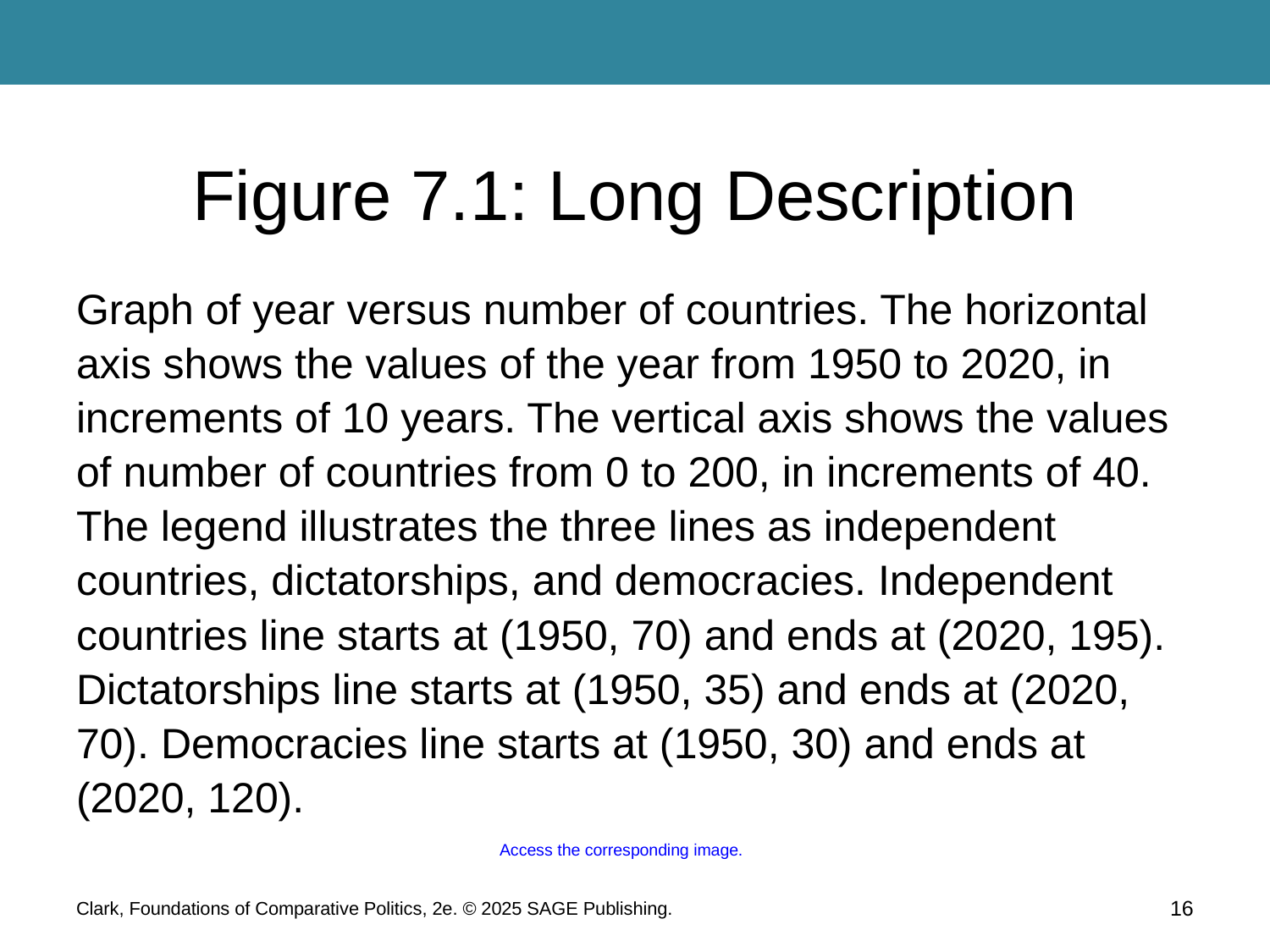

# Figure 7.1: Long Description
Graph of year versus number of countries. The horizontal axis shows the values of the year from 1950 to 2020, in increments of 10 years. The vertical axis shows the values of number of countries from 0 to 200, in increments of 40. The legend illustrates the three lines as independent countries, dictatorships, and democracies. Independent countries line starts at (1950, 70) and ends at (2020, 195). Dictatorships line starts at (1950, 35) and ends at (2020, 70). Democracies line starts at (1950, 30) and ends at (2020, 120).
Access the corresponding image.
16
Clark, Foundations of Comparative Politics, 2e. © 2025 SAGE Publishing.